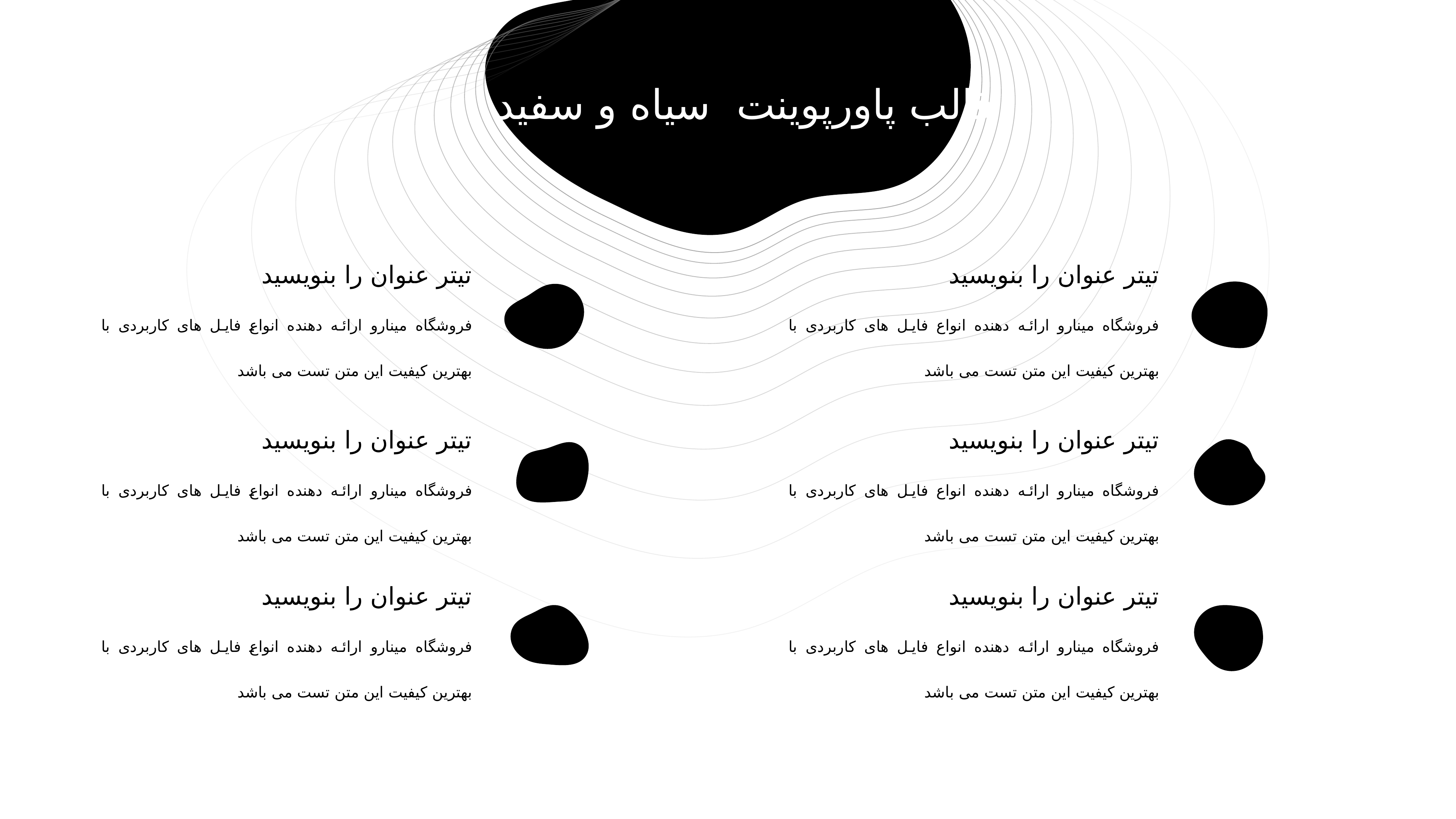

قالب پاورپوینت  سیاه و سفید
تیتر عنوان را بنویسید
فروشگاه مینارو ارائه دهنده انواع فایل های کاربردی با بهترین کیفیت این متن تست می باشد
تیتر عنوان را بنویسید
فروشگاه مینارو ارائه دهنده انواع فایل های کاربردی با بهترین کیفیت این متن تست می باشد

تیتر عنوان را بنویسید
فروشگاه مینارو ارائه دهنده انواع فایل های کاربردی با بهترین کیفیت این متن تست می باشد
تیتر عنوان را بنویسید
فروشگاه مینارو ارائه دهنده انواع فایل های کاربردی با بهترین کیفیت این متن تست می باشد

تیتر عنوان را بنویسید
فروشگاه مینارو ارائه دهنده انواع فایل های کاربردی با بهترین کیفیت این متن تست می باشد
تیتر عنوان را بنویسید
فروشگاه مینارو ارائه دهنده انواع فایل های کاربردی با بهترین کیفیت این متن تست می باشد